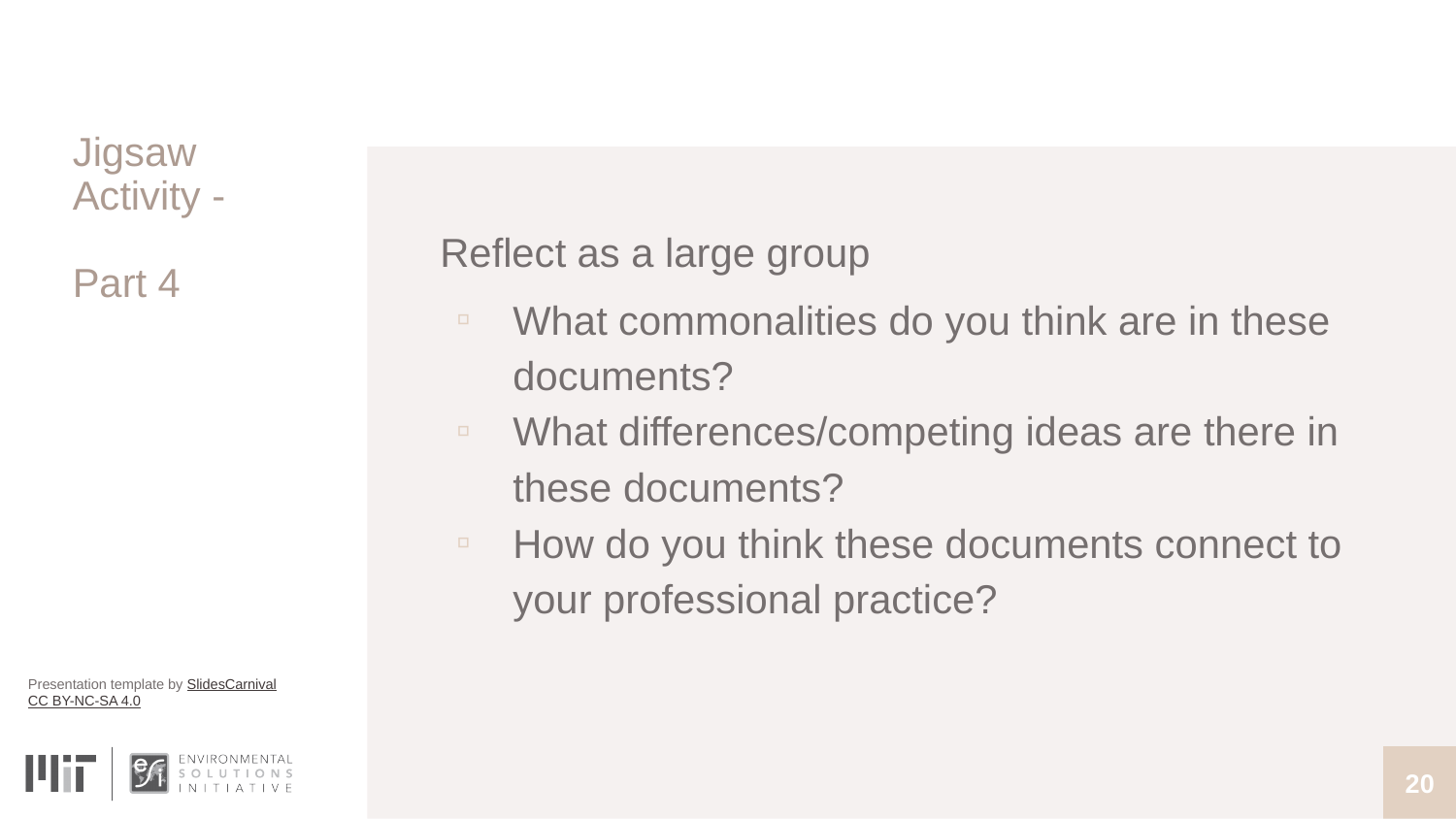

# Jigsaw Activity -

Part 4
Reflect as a large group
What commonalities do you think are in these documents?
What differences/competing ideas are there in these documents?
How do you think these documents connect to your professional practice?

20